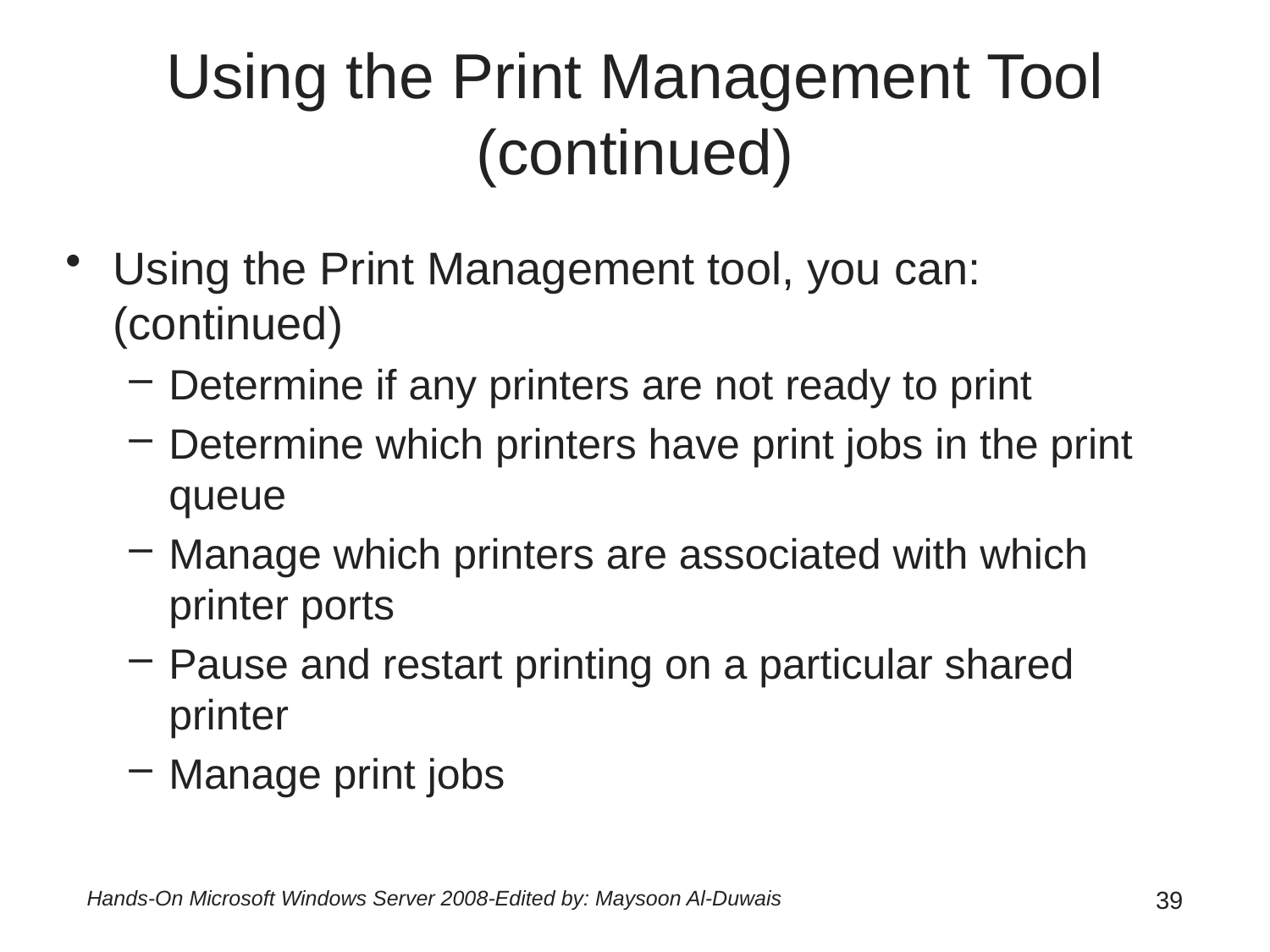

# Using the Print Management Tool (continued)
Using the Print Management tool, you can: (continued)
Determine if any printers are not ready to print
Determine which printers have print jobs in the print queue
Manage which printers are associated with which printer ports
Pause and restart printing on a particular shared printer
Manage print jobs
Hands-On Microsoft Windows Server 2008-Edited by: Maysoon Al-Duwais
39